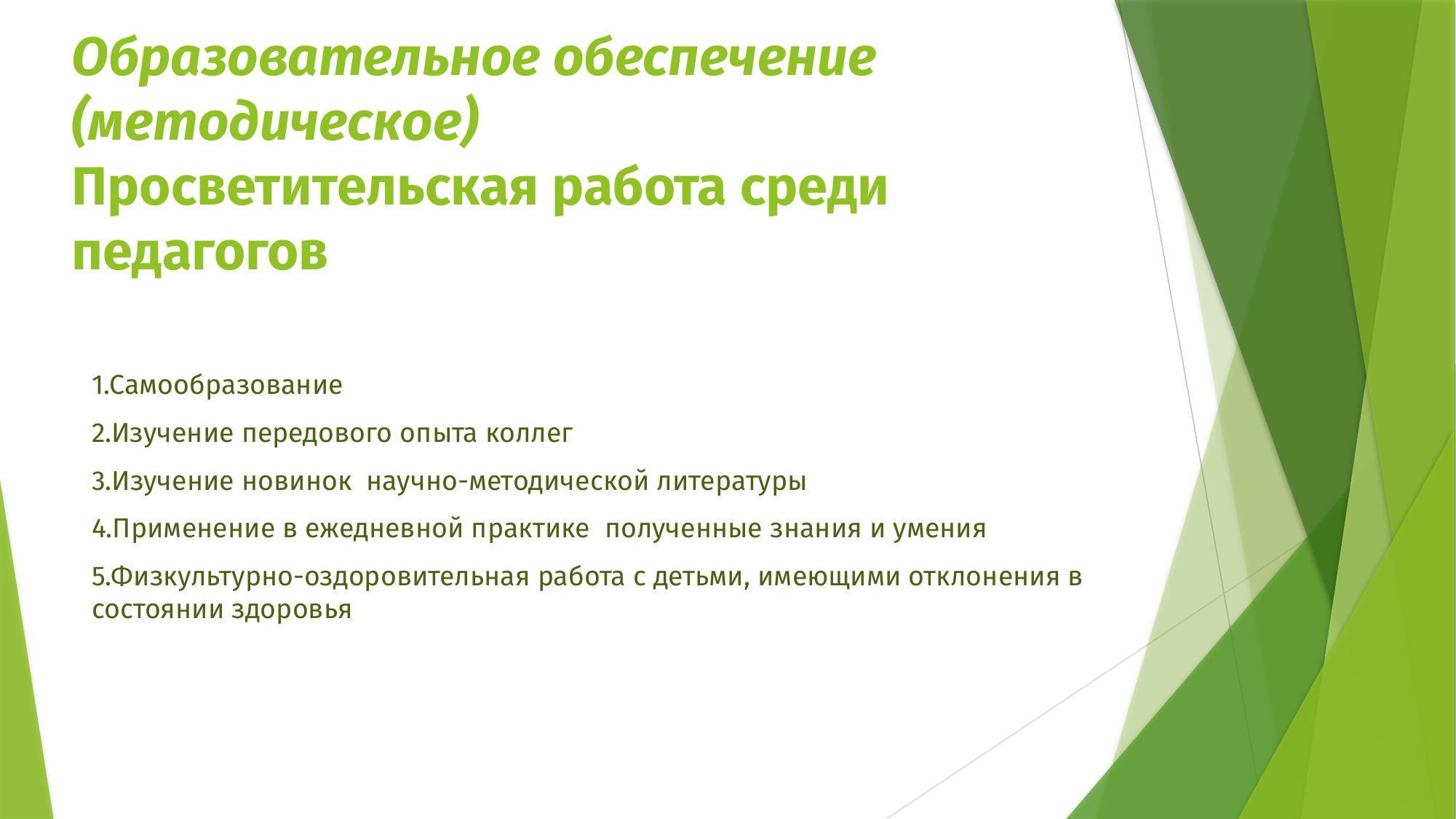

# Образовательное обеспечение (методическое) Просветительская работа среди педагогов
1.Самообразование
2.Изучение передового опыта коллег
3.Изучение новинок  научно-методической литературы
4.Применение в ежедневной практике  полученные знания и умения
5.Физкультурно-оздоровительная работа с детьми, имеющими отклонения в состоянии здоровья